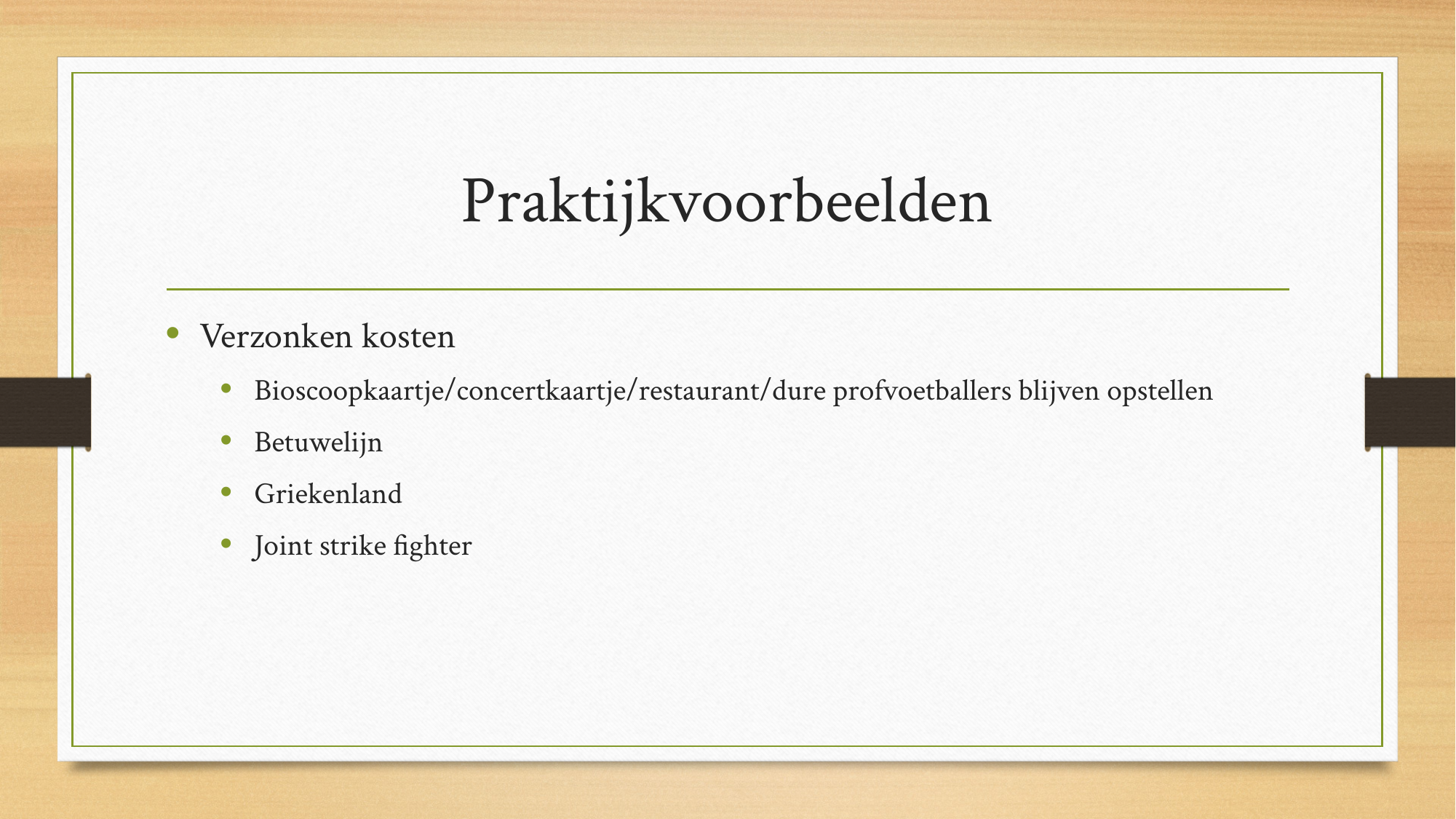

# Praktijkvoorbeelden
Verzonken kosten
Bioscoopkaartje/concertkaartje/restaurant/dure profvoetballers blijven opstellen
Betuwelijn
Griekenland
Joint strike fighter